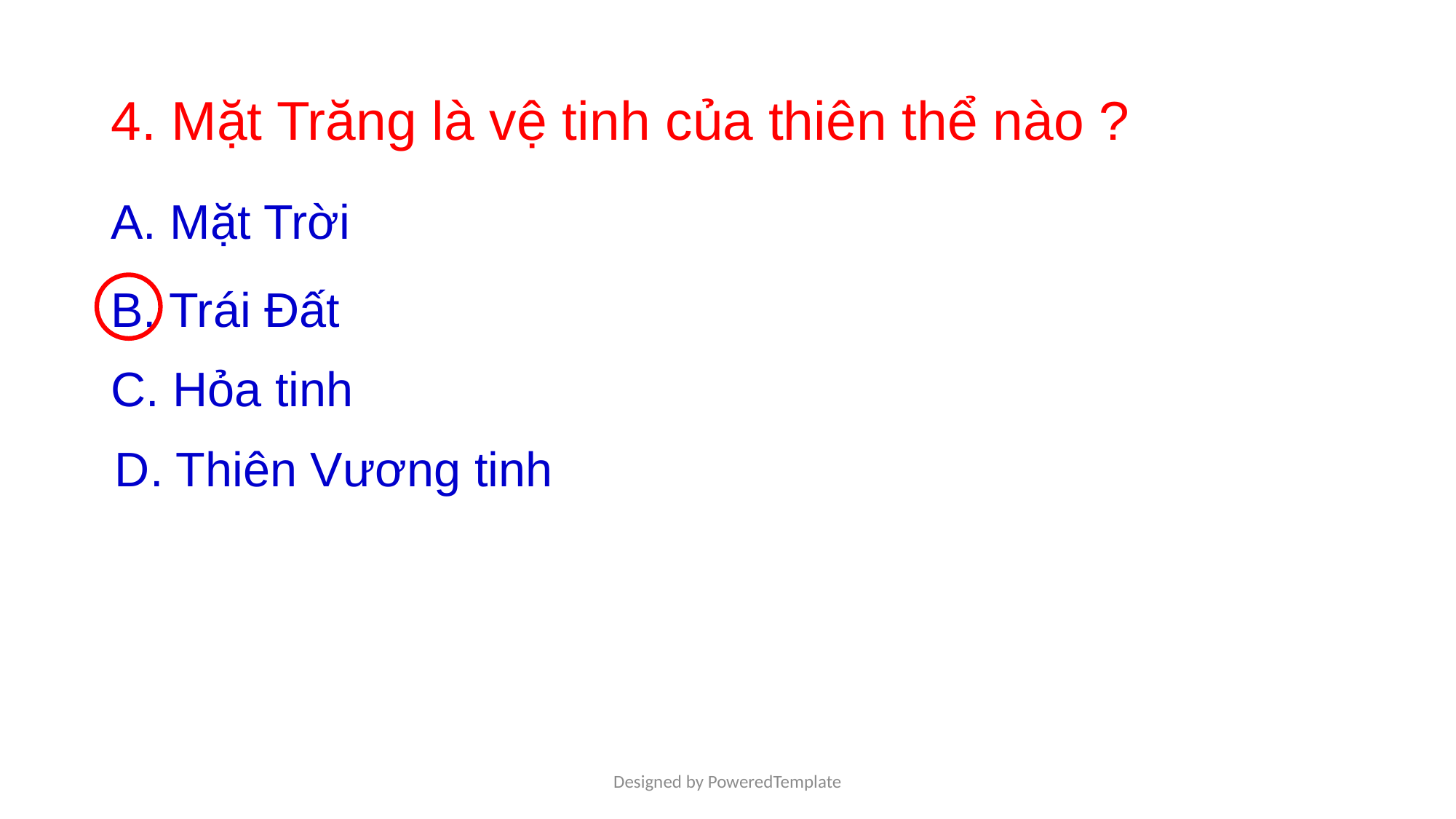

# 4. Mặt Trăng là vệ tinh của thiên thể nào ?
A. Mặt Trời

B. Trái Đất
C. Hỏa tinh
D. Thiên Vương tinh
Designed by PoweredTemplate